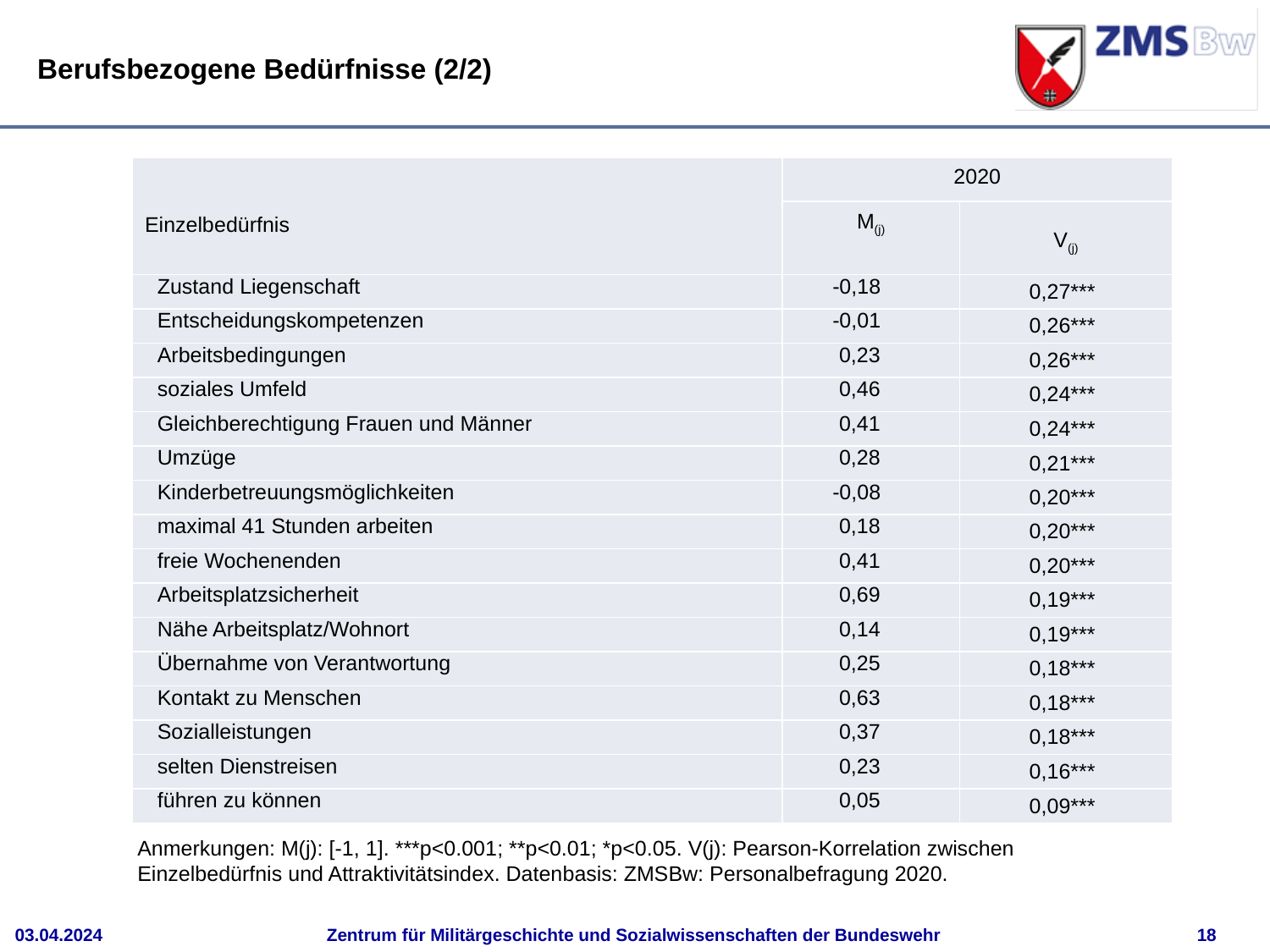

Berufsbezogene Bedürfnisse (2/2)
| Einzelbedürfnis | 2020 |  |
| --- | --- | --- |
|  | M(j) | V(j) |
| Zustand Liegenschaft | -0,18 | 0,27\*\*\* |
| Entscheidungskompetenzen | -0,01 | 0,26\*\*\* |
| Arbeitsbedingungen | 0,23 | 0,26\*\*\* |
| soziales Umfeld | 0,46 | 0,24\*\*\* |
| Gleichberechtigung Frauen und Männer | 0,41 | 0,24\*\*\* |
| Umzüge | 0,28 | 0,21\*\*\* |
| Kinderbetreuungsmöglichkeiten | -0,08 | 0,20\*\*\* |
| maximal 41 Stunden arbeiten | 0,18 | 0,20\*\*\* |
| freie Wochenenden | 0,41 | 0,20\*\*\* |
| Arbeitsplatzsicherheit | 0,69 | 0,19\*\*\* |
| Nähe Arbeitsplatz/Wohnort | 0,14 | 0,19\*\*\* |
| Übernahme von Verantwortung | 0,25 | 0,18\*\*\* |
| Kontakt zu Menschen | 0,63 | 0,18\*\*\* |
| Sozialleistungen | 0,37 | 0,18\*\*\* |
| selten Dienstreisen | 0,23 | 0,16\*\*\* |
| führen zu können | 0,05 | 0,09\*\*\* |
Anmerkungen: M(j): [-1, 1]. ***p<0.001; **p<0.01; *p<0.05. V(j): Pearson-Korrelation zwischen Einzelbedürfnis und Attraktivitätsindex. Datenbasis: ZMSBw: Personalbefragung 2020.